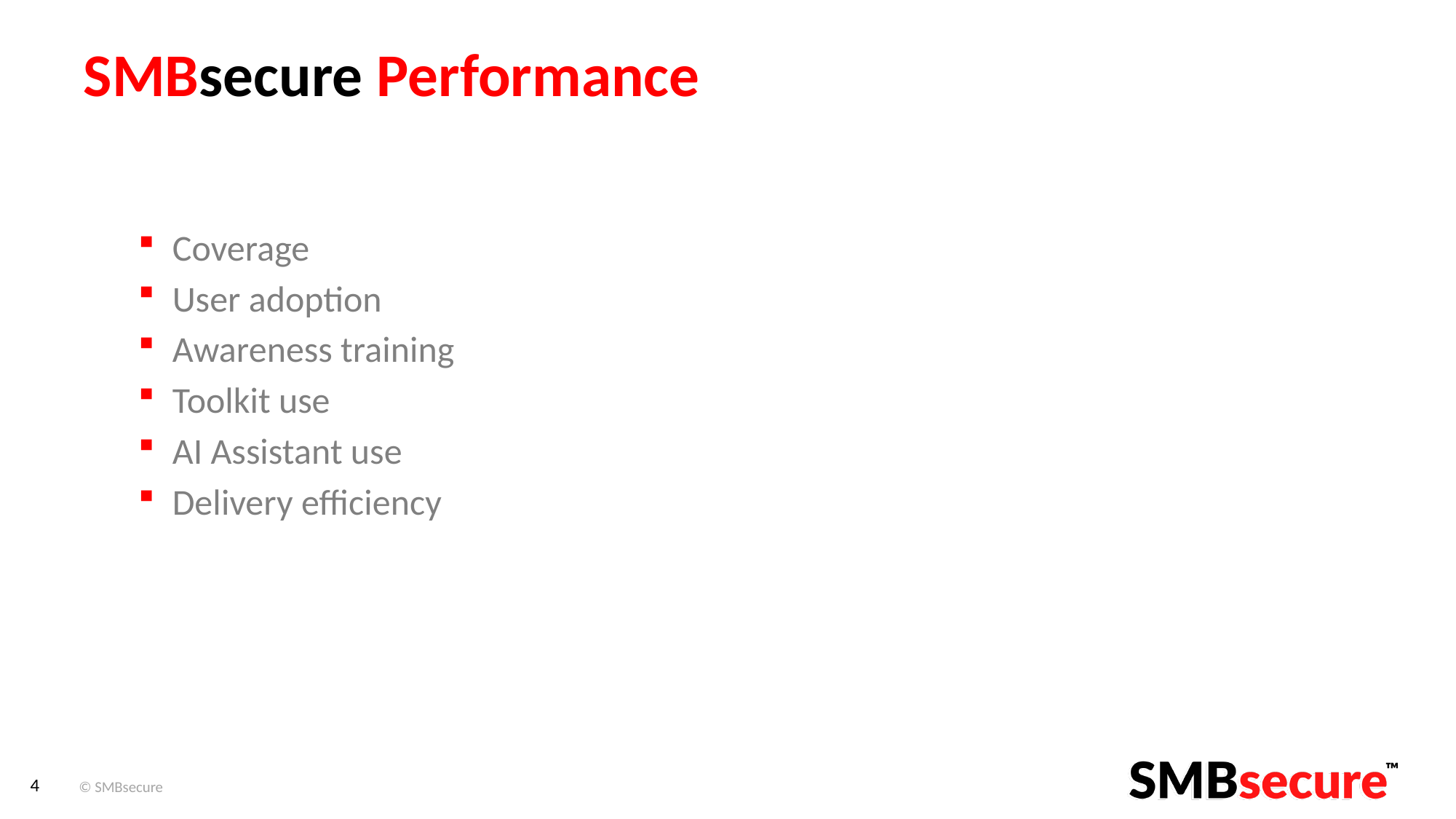

# SMBsecure Performance

Coverage
User adoption
Awareness training
Toolkit use
AI Assistant use
Delivery efficiency